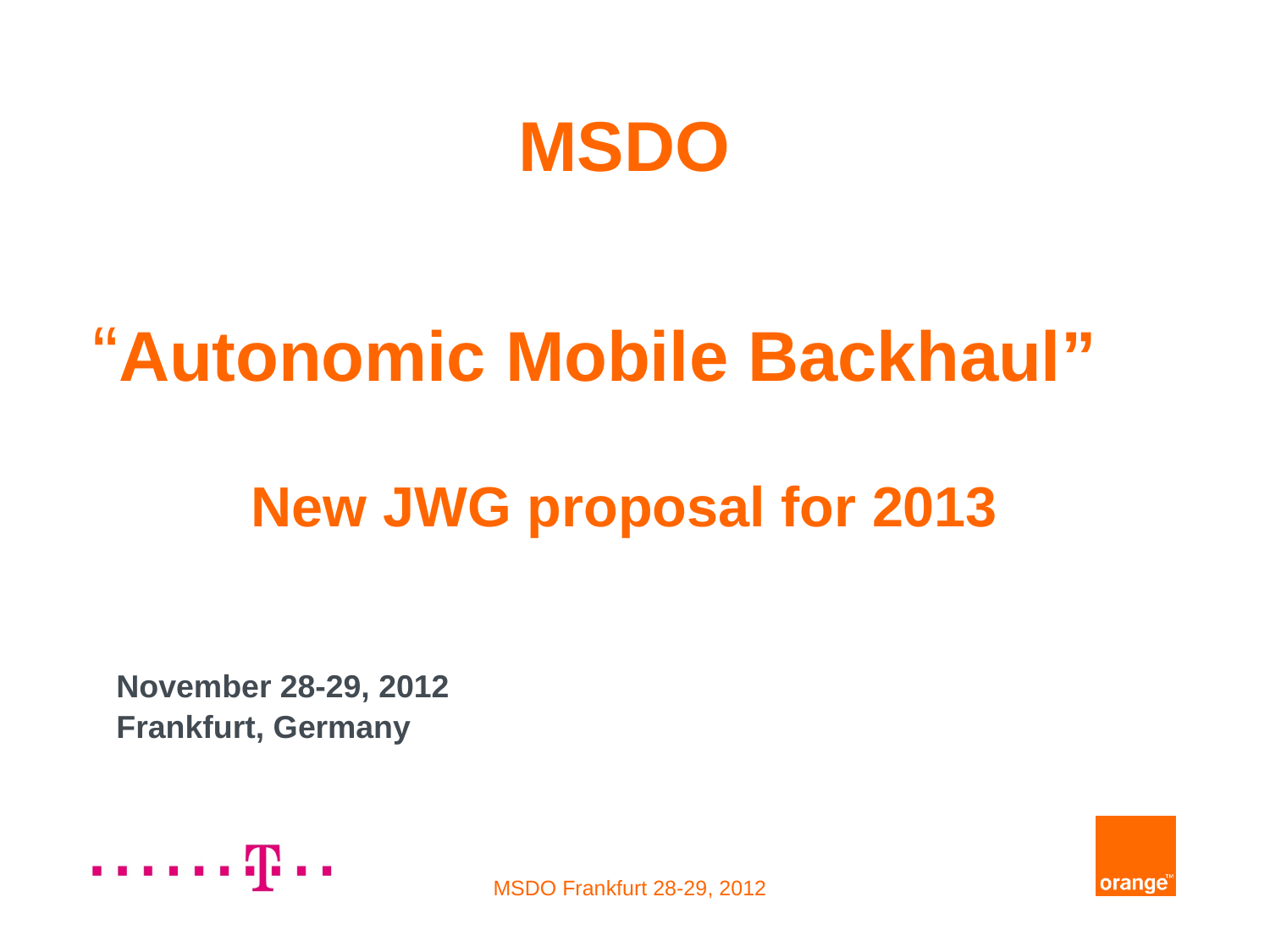

# MSDO “Autonomic Mobile Backhaul” New JWG proposal for 2013

November 28-29, 2012
Frankfurt, Germany